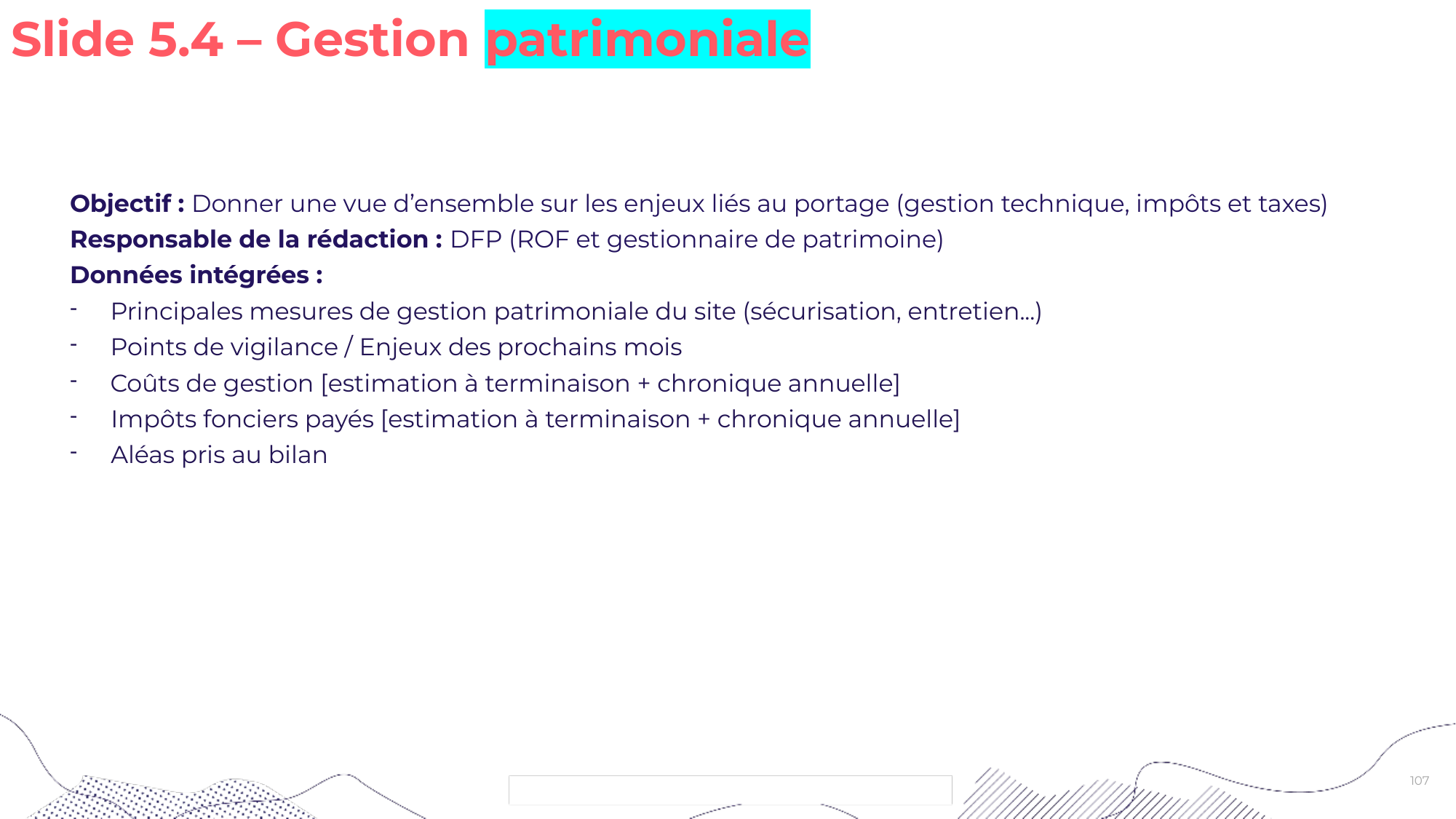

# Slide 5.4 – Gestion patrimoniale
Objectif : Donner une vue d’ensemble sur les enjeux liés au portage (gestion technique, impôts et taxes)
Responsable de la rédaction : DFP (ROF et gestionnaire de patrimoine)
Données intégrées :
 Principales mesures de gestion patrimoniale du site (sécurisation, entretien...)
 Points de vigilance / Enjeux des prochains mois
 Coûts de gestion [estimation à terminaison + chronique annuelle]
Impôts fonciers payés [estimation à terminaison + chronique annuelle]
Aléas pris au bilan

107